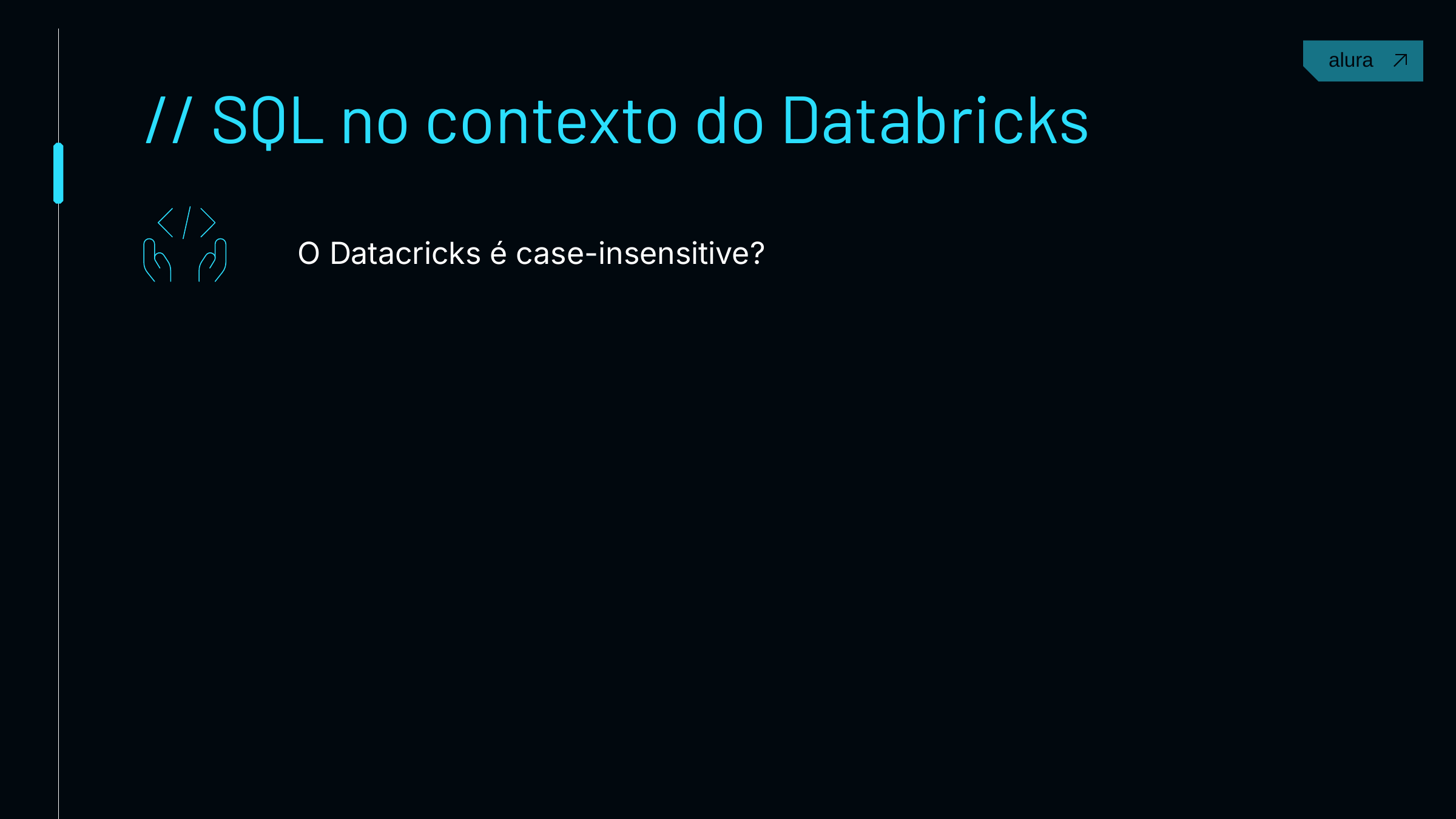

Contact
// SQL no contexto do Databricks

O Datacricks é case-insensitive?